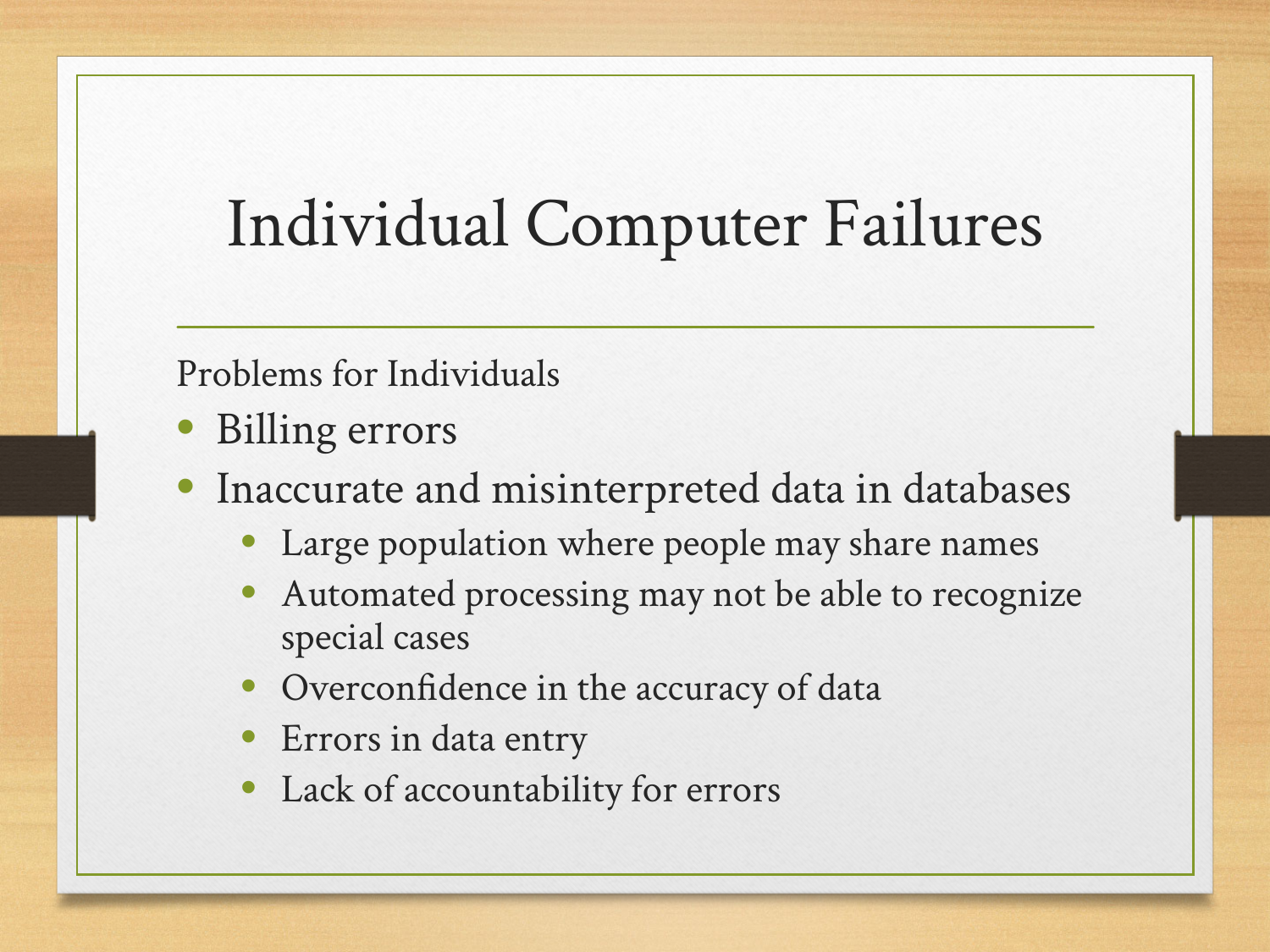

# Individual Computer Failures
Problems for Individuals
Billing errors
Inaccurate and misinterpreted data in databases
Large population where people may share names
Automated processing may not be able to recognize special cases
Overconfidence in the accuracy of data
Errors in data entry
Lack of accountability for errors